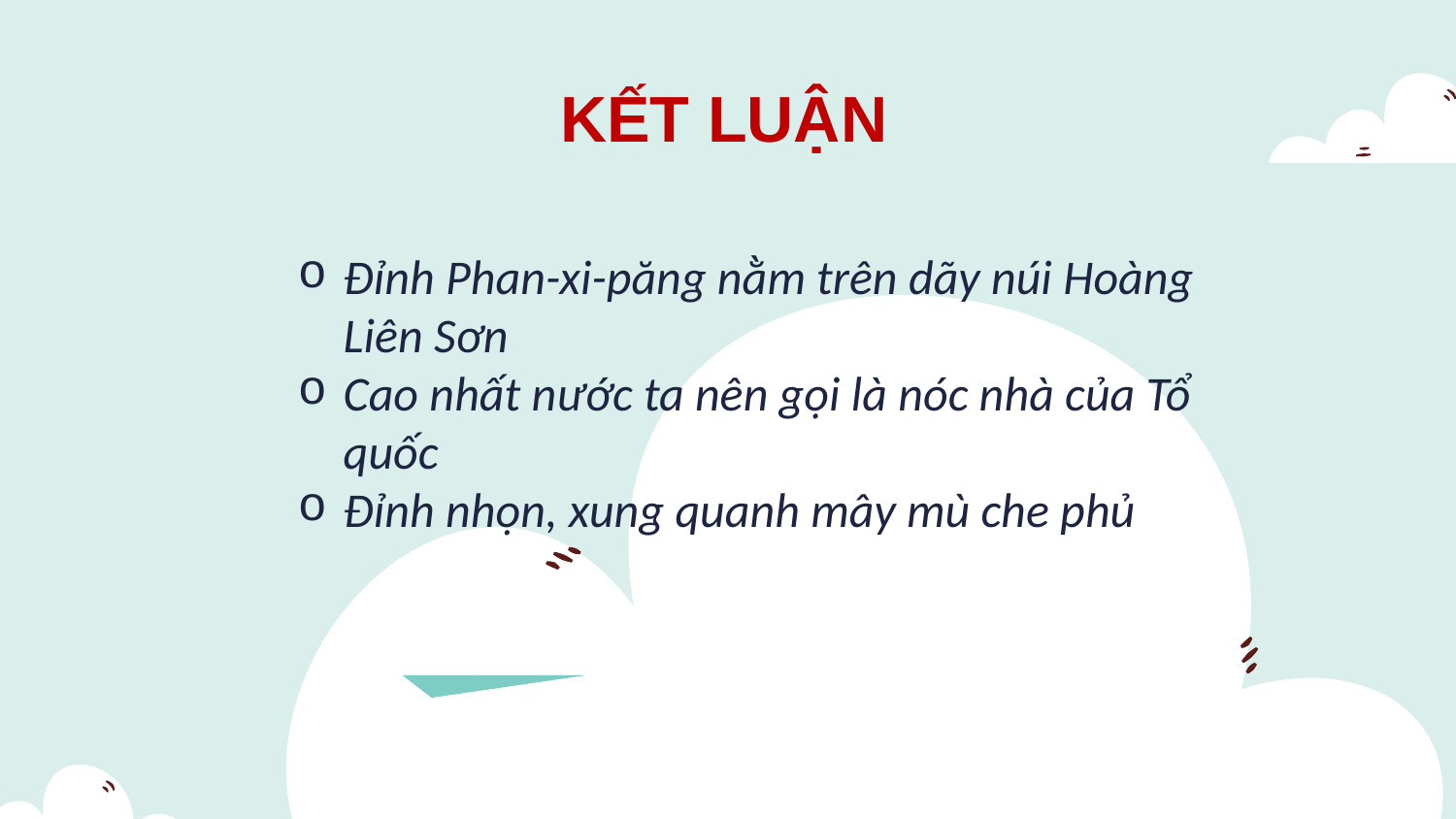

KẾT LUẬN
Đỉnh Phan-xi-păng nằm trên dãy núi Hoàng Liên Sơn
Cao nhất nước ta nên gọi là nóc nhà của Tổ quốc
Đỉnh nhọn, xung quanh mây mù che phủ